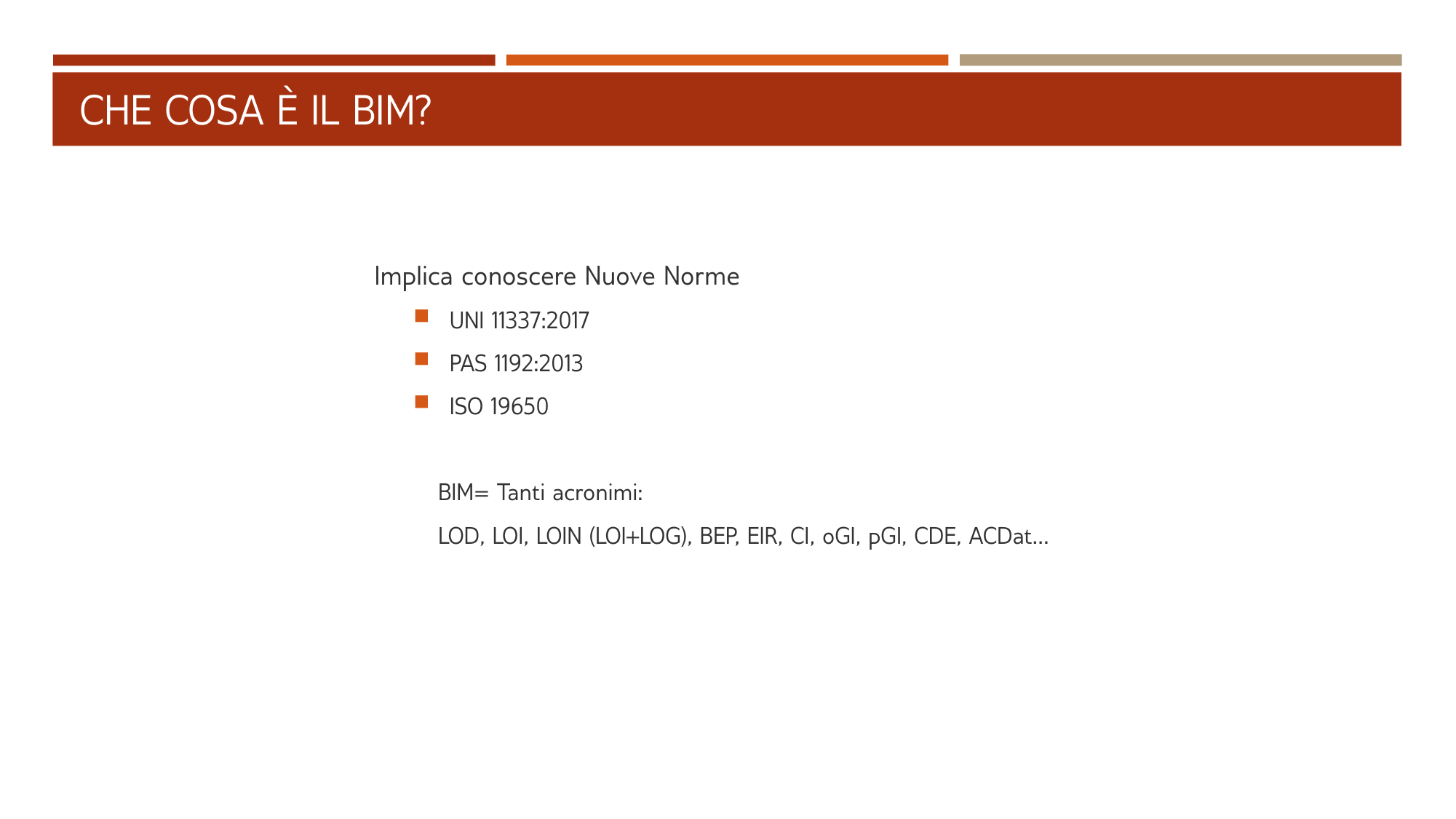

# Che cosa è il bim?
Implica conoscere Nuove Norme
UNI 11337:2017
PAS 1192:2013
ISO 19650

BIM= Tanti acronimi:
LOD, LOI, LOIN (LOI+LOG), BEP, EIR, CI, oGI, pGI, CDE, ACDat…